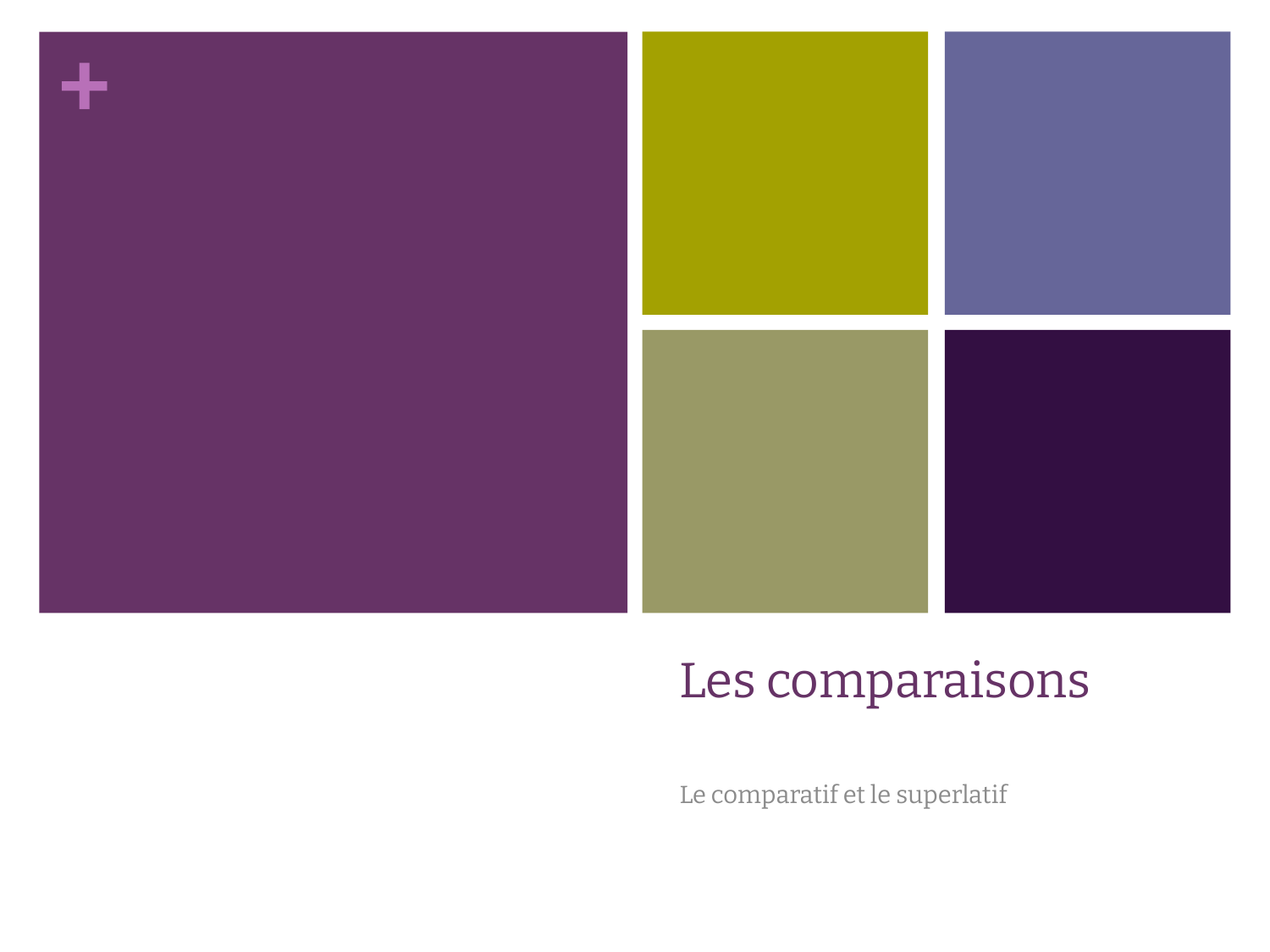

# Les comparaisons
Le comparatif et le superlatif